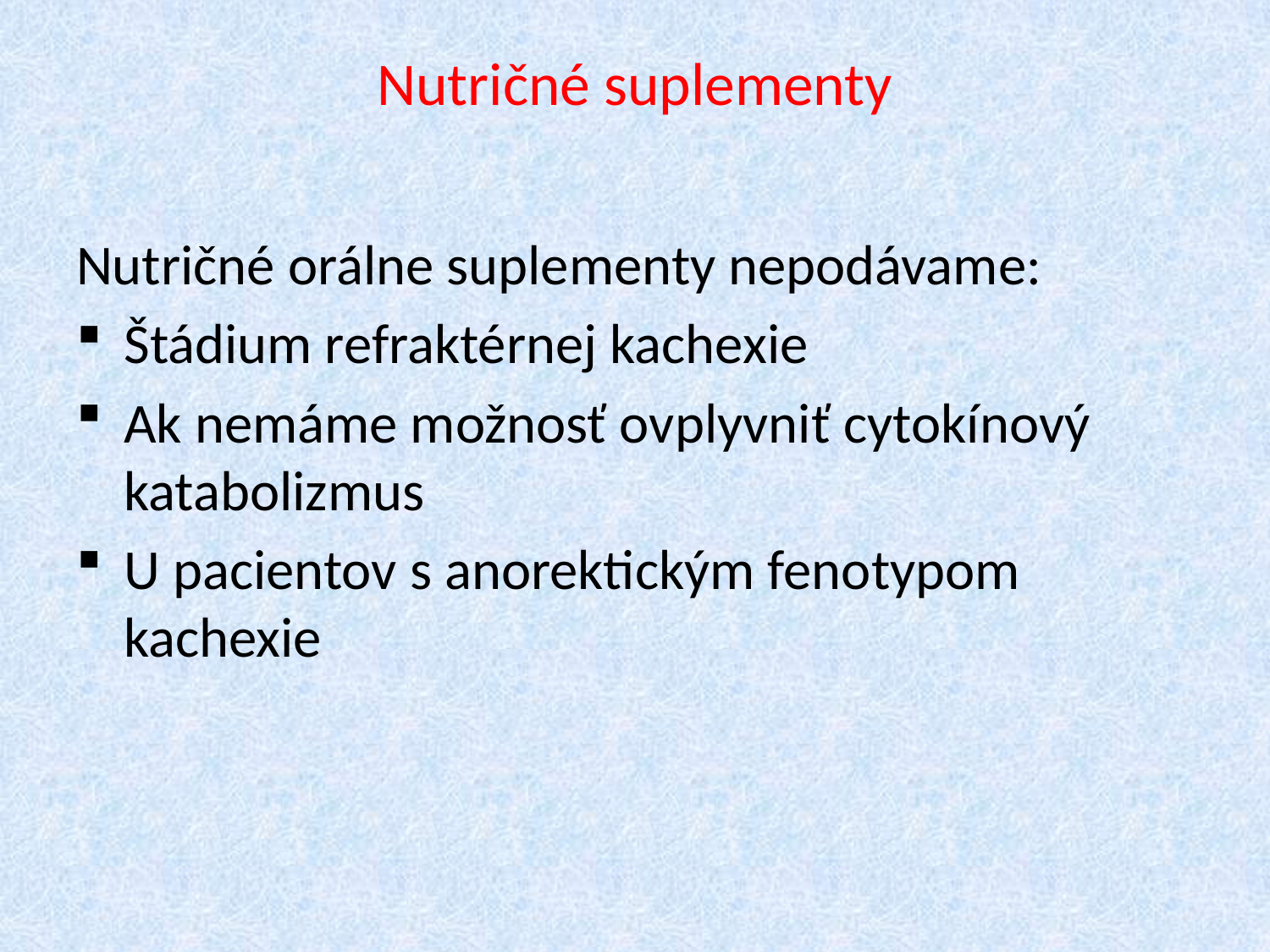

# Nutričné suplementy
Nutričné orálne suplementy nepodávame:
Štádium refraktérnej kachexie
Ak nemáme možnosť ovplyvniť cytokínový katabolizmus
U pacientov s anorektickým fenotypom kachexie